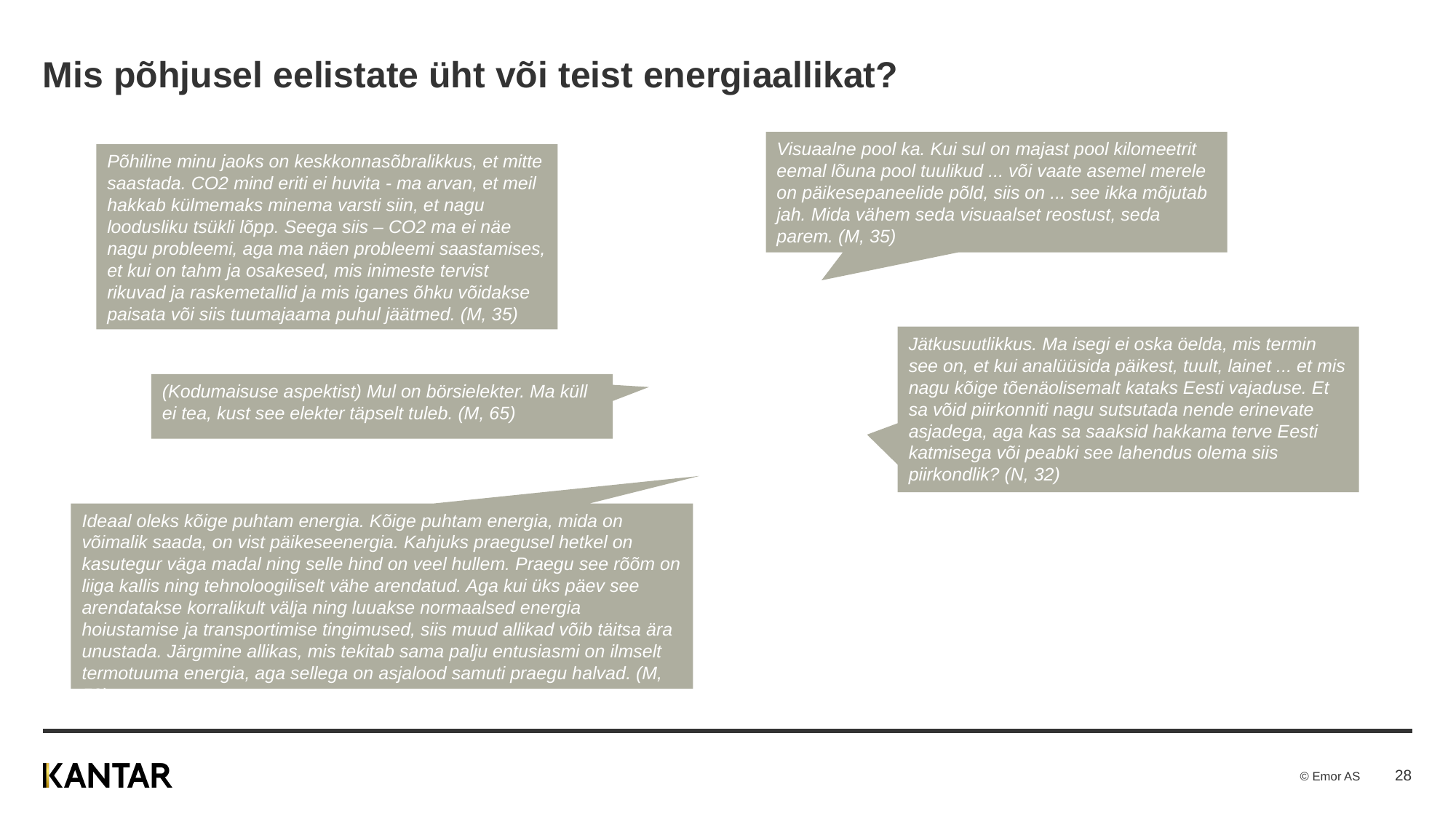

# Mis põhjusel eelistate üht või teist energiaallikat?
Visuaalne pool ka. Kui sul on majast pool kilomeetrit eemal lõuna pool tuulikud ... või vaate asemel merele on päikesepaneelide põld, siis on ... see ikka mõjutab jah. Mida vähem seda visuaalset reostust, seda parem. (M, 35)

Põhiline minu jaoks on keskkonnasõbralikkus, et mitte saastada. CO2 mind eriti ei huvita - ma arvan, et meil hakkab külmemaks minema varsti siin, et nagu loodusliku tsükli lõpp. Seega siis – CO2 ma ei näe nagu probleemi, aga ma näen probleemi saastamises, et kui on tahm ja osakesed, mis inimeste tervist rikuvad ja raskemetallid ja mis iganes õhku võidakse paisata või siis tuumajaama puhul jäätmed. (M, 35)

Jätkusuutlikkus. Ma isegi ei oska öelda, mis termin see on, et kui analüüsida päikest, tuult, lainet ... et mis nagu kõige tõenäolisemalt kataks Eesti vajaduse. Et sa võid piirkonniti nagu sutsutada nende erinevate asjadega, aga kas sa saaksid hakkama terve Eesti katmisega või peabki see lahendus olema siis piirkondlik? (N, 32)
(Kodumaisuse aspektist) Mul on börsielekter. Ma küll ei tea, kust see elekter täpselt tuleb. (M, 65)
Ideaal oleks kõige puhtam energia. Kõige puhtam energia, mida on võimalik saada, on vist päikeseenergia. Kahjuks praegusel hetkel on kasutegur väga madal ning selle hind on veel hullem. Praegu see rõõm on liiga kallis ning tehnoloogiliselt vähe arendatud. Aga kui üks päev see arendatakse korralikult välja ning luuakse normaalsed energia hoiustamise ja transportimise tingimused, siis muud allikad võib täitsa ära unustada. Järgmine allikas, mis tekitab sama palju entusiasmi on ilmselt termotuuma energia, aga sellega on asjalood samuti praegu halvad. (M, 58)
28